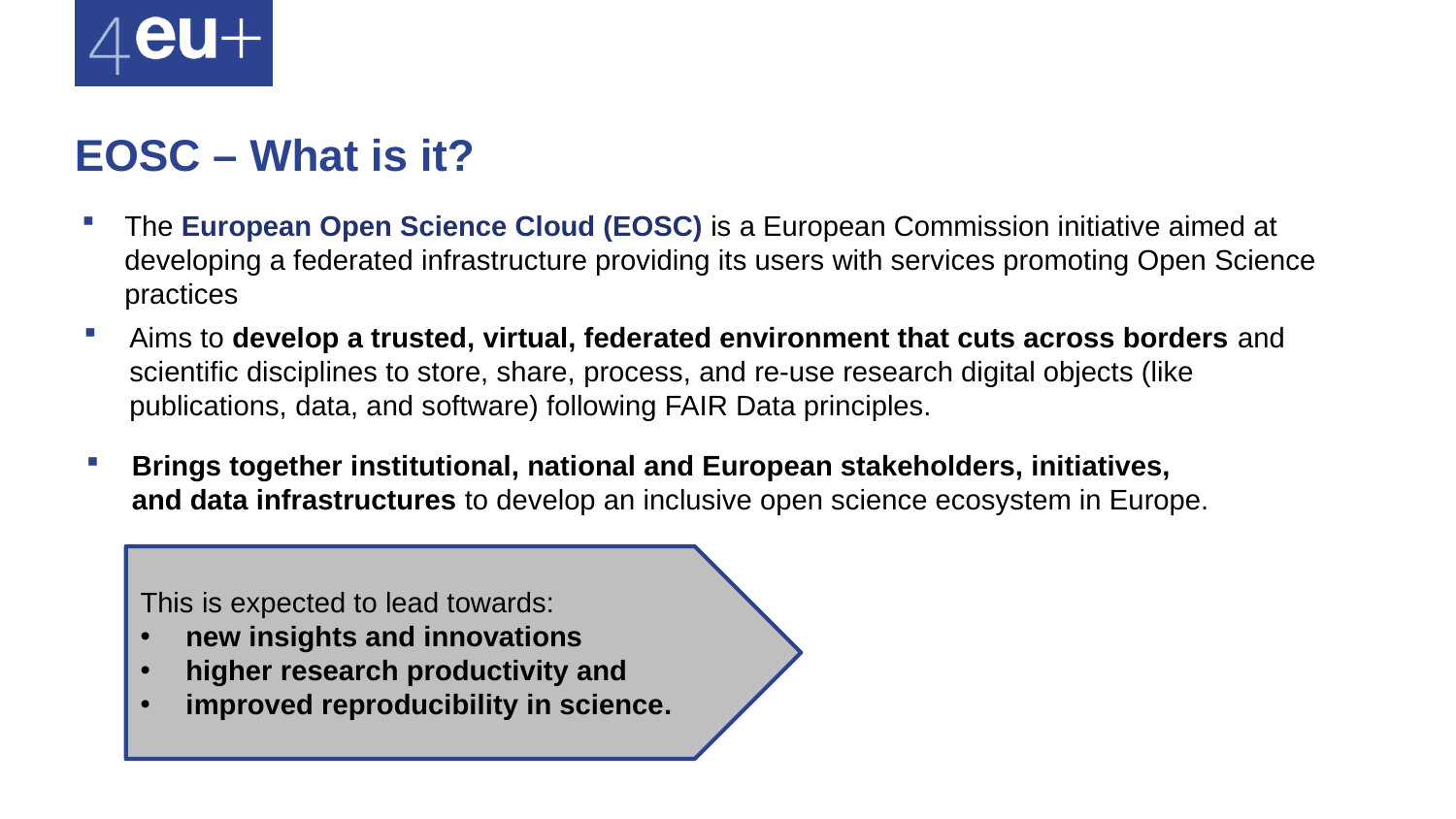

# EOSC – What is it?
The European Open Science Cloud (EOSC) is a European Commission initiative aimed at developing a federated infrastructure providing its users with services promoting Open Science practices
Aims to develop a trusted, virtual, federated environment that cuts across borders and scientific disciplines to store, share, process, and re-use research digital objects (like publications, data, and software) following FAIR Data principles.
Brings together institutional, national and European stakeholders, initiatives, and data infrastructures to develop an inclusive open science ecosystem in Europe.
This is expected to lead towards:
new insights and innovations
higher research productivity and
improved reproducibility in science.